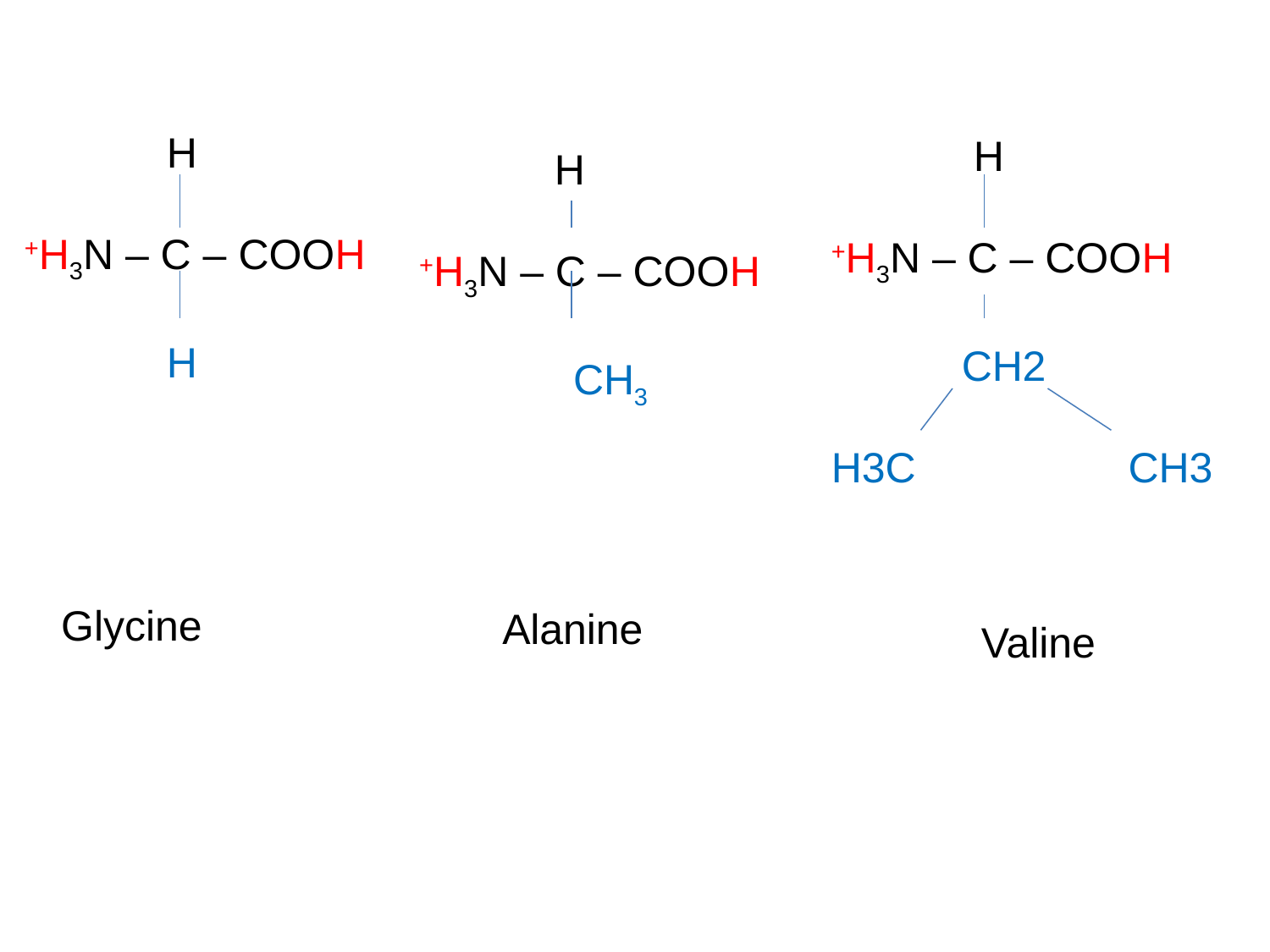

H

+H3N – C – COOH

            H
            H

+H3N – C – COOH

           CH2

H3C                  CH3
                    H

+H3N – C – COOH

             CH3
Glycine
Alanine
Valine